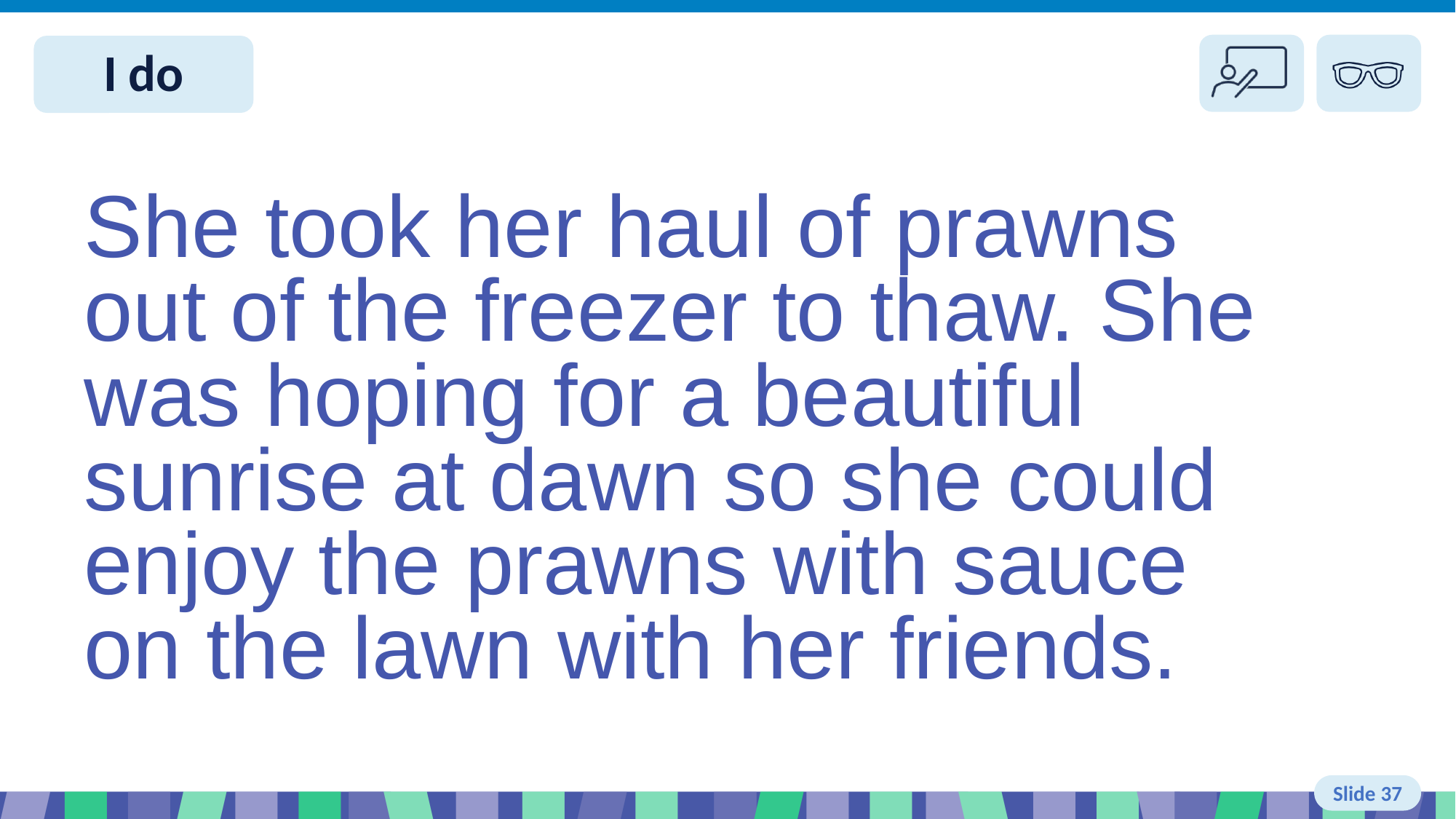

Slide 37 I do
She took her haul of prawns out of the freezer to thaw. She was hoping for a beautiful sunrise at dawn so she could enjoy the prawns with sauce on the lawn with her friends.